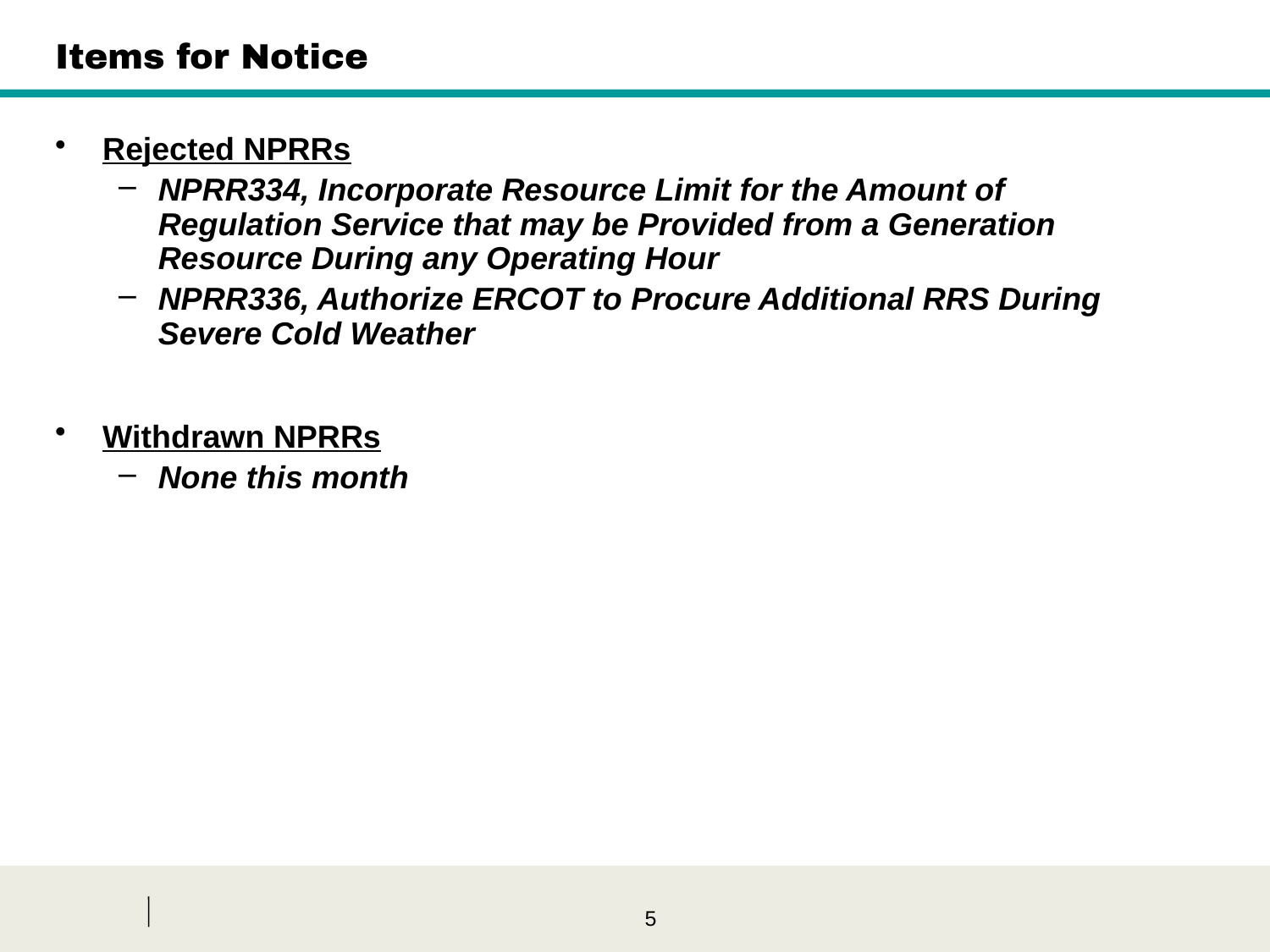

Items for Notice
Rejected NPRRs
NPRR334, Incorporate Resource Limit for the Amount of Regulation Service that may be Provided from a Generation Resource During any Operating Hour
NPRR336, Authorize ERCOT to Procure Additional RRS During Severe Cold Weather

Withdrawn NPRRs
None this month